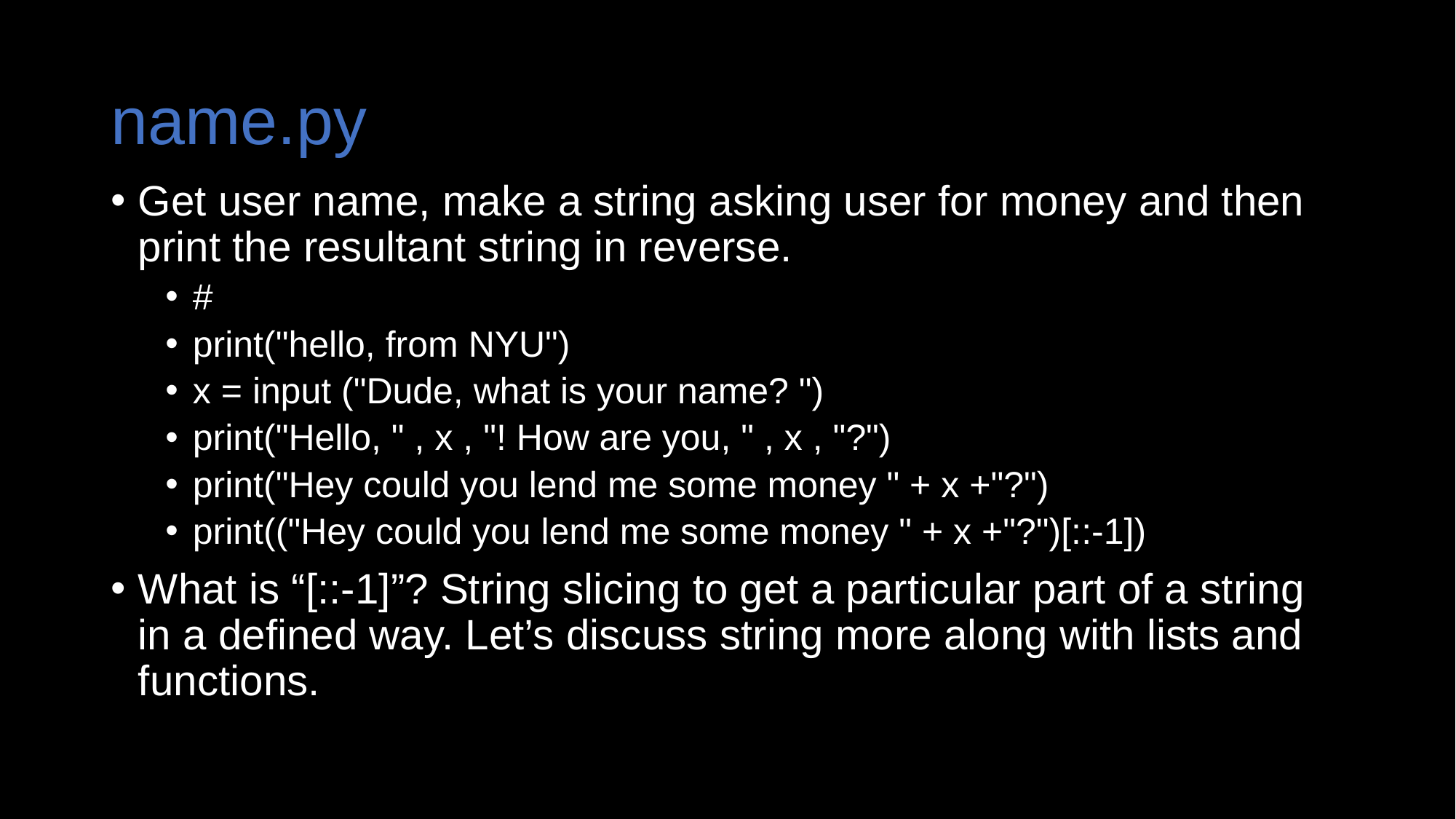

# name.py
Get user name, make a string asking user for money and then print the resultant string in reverse.
#
print("hello, from NYU")
x = input ("Dude, what is your name? ")
print("Hello, " , x , "! How are you, " , x , "?")
print("Hey could you lend me some money " + x +"?")
print(("Hey could you lend me some money " + x +"?")[::-1])
What is “[::-1]”? String slicing to get a particular part of a string in a defined way. Let’s discuss string more along with lists and functions.